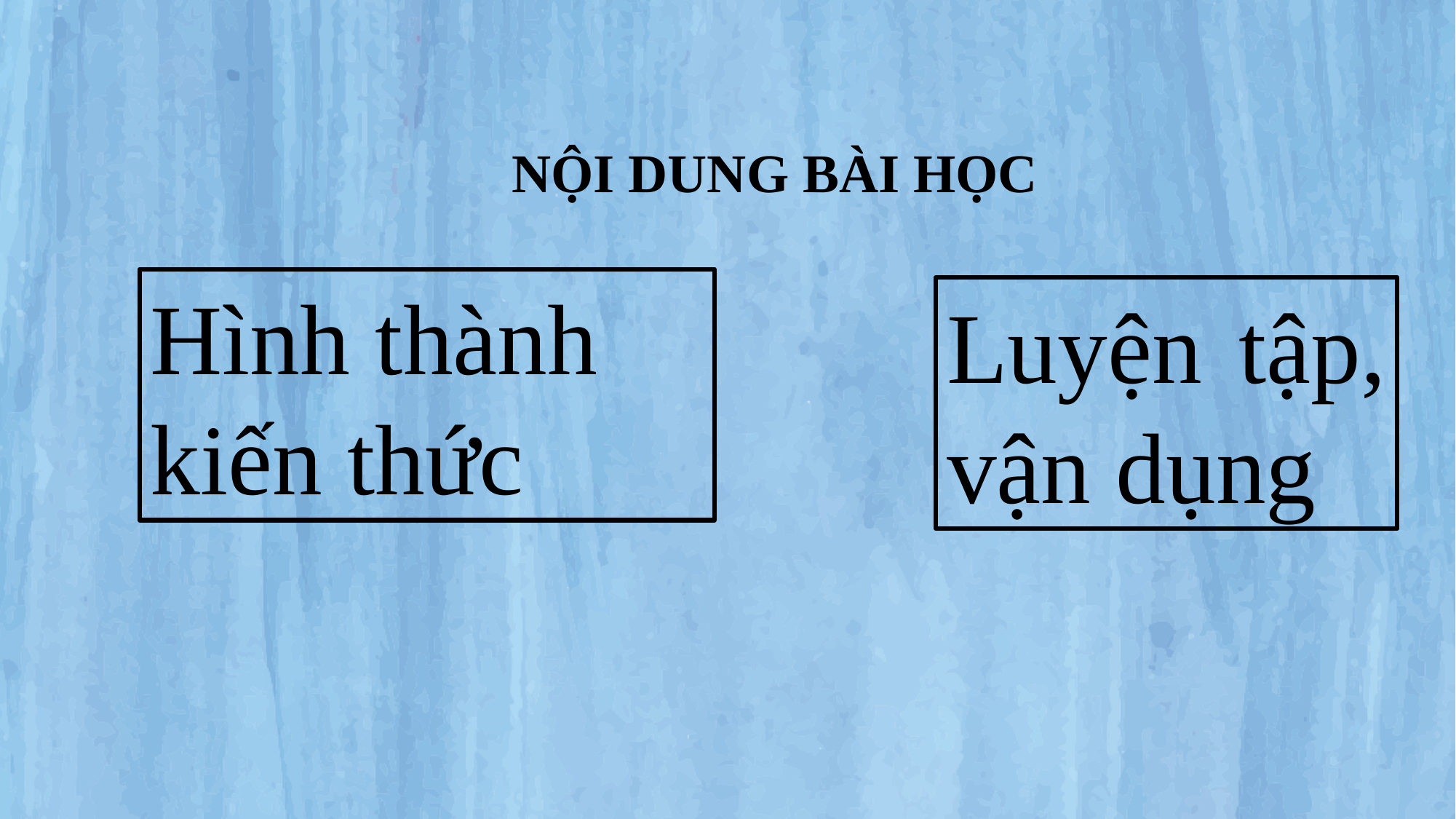

NỘI DUNG BÀI HỌC
Hình thành kiến thức
Luyện tập, vận dụng